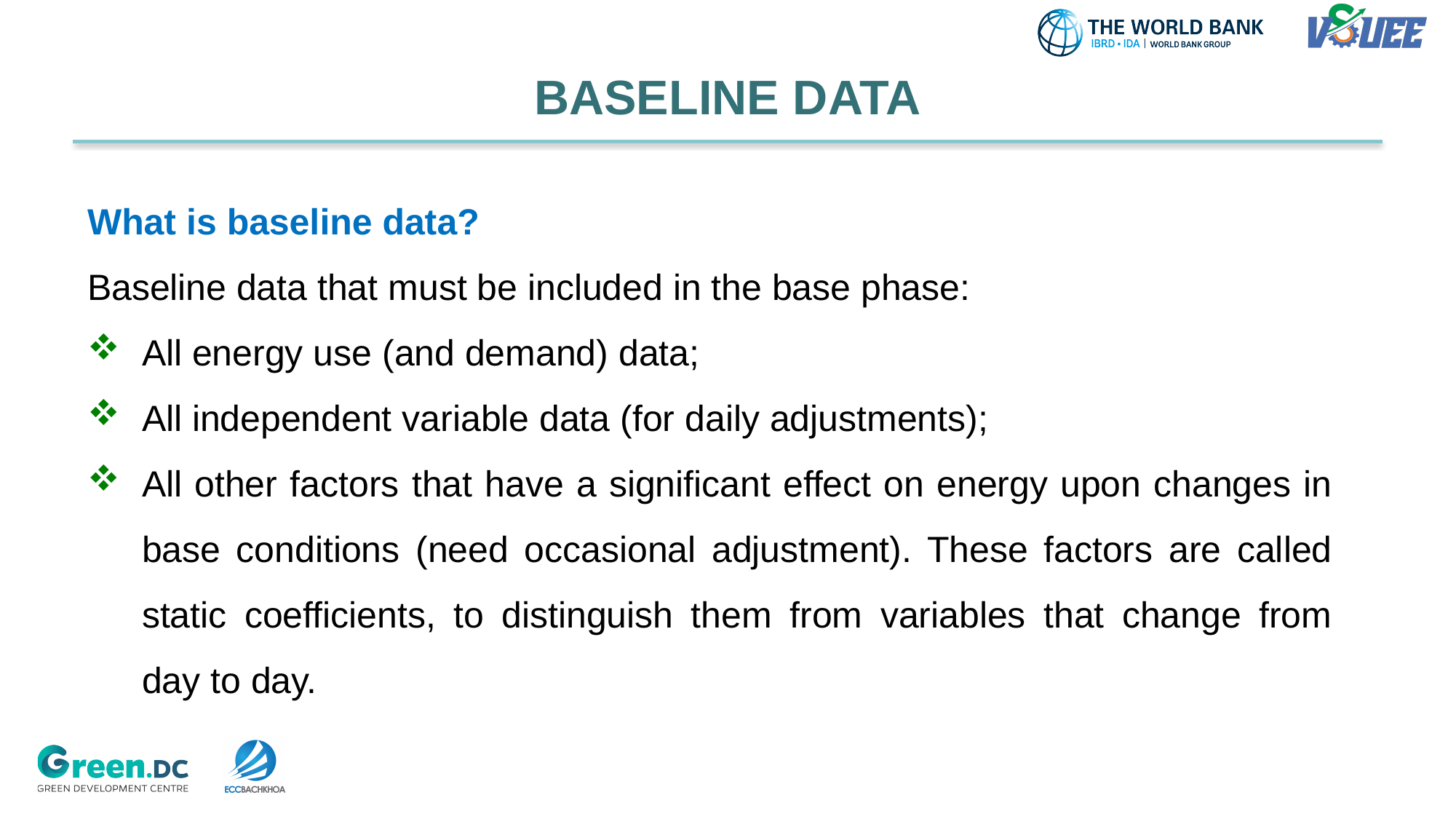

# BASELINE DATA
What is baseline data?
Baseline data that must be included in the base phase:
All energy use (and demand) data;
All independent variable data (for daily adjustments);
All other factors that have a significant effect on energy upon changes in base conditions (need occasional adjustment). These factors are called static coefficients, to distinguish them from variables that change from day to day.